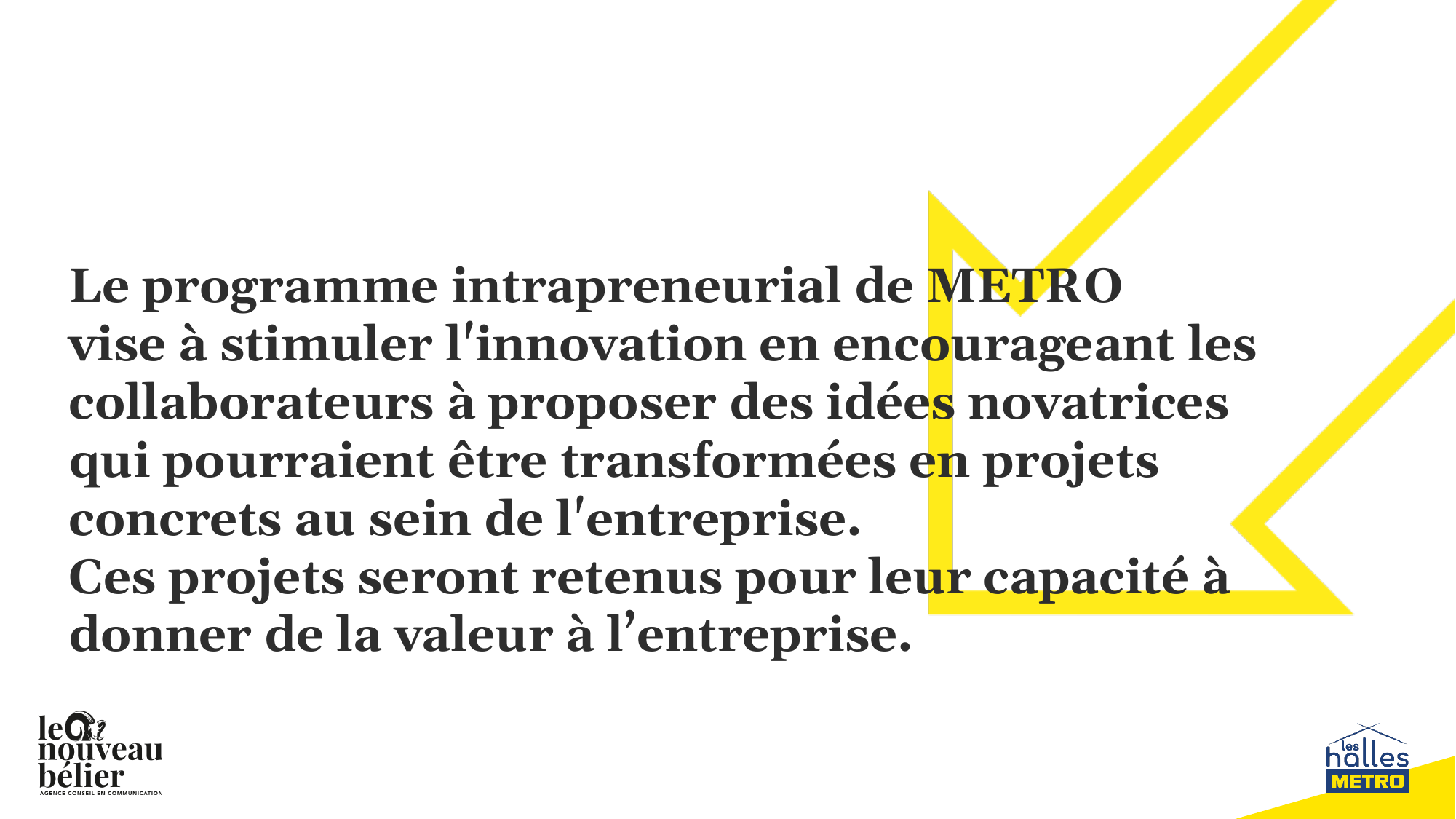

Le programme intrapreneurial de METRO
vise à stimuler l'innovation en encourageant les collaborateurs à proposer des idées novatrices qui pourraient être transformées en projets concrets au sein de l'entreprise.
Ces projets seront retenus pour leur capacité à donner de la valeur à l’entreprise.